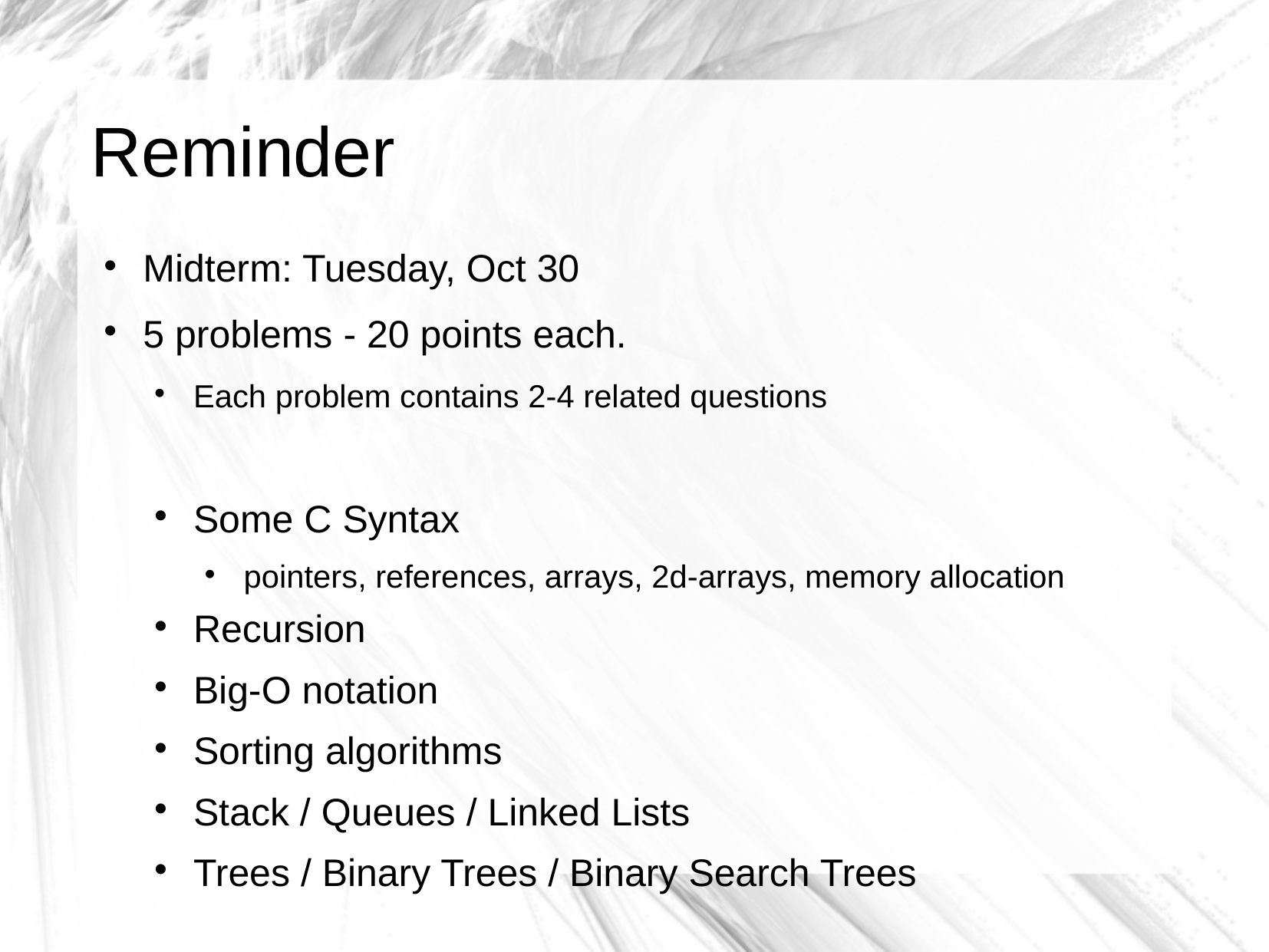

# Reminder
Midterm: Tuesday, Oct 30
5 problems - 20 points each.
Each problem contains 2-4 related questions

Some C Syntax
pointers, references, arrays, 2d-arrays, memory allocation
Recursion
Big-O notation
Sorting algorithms
Stack / Queues / Linked Lists
Trees / Binary Trees / Binary Search Trees